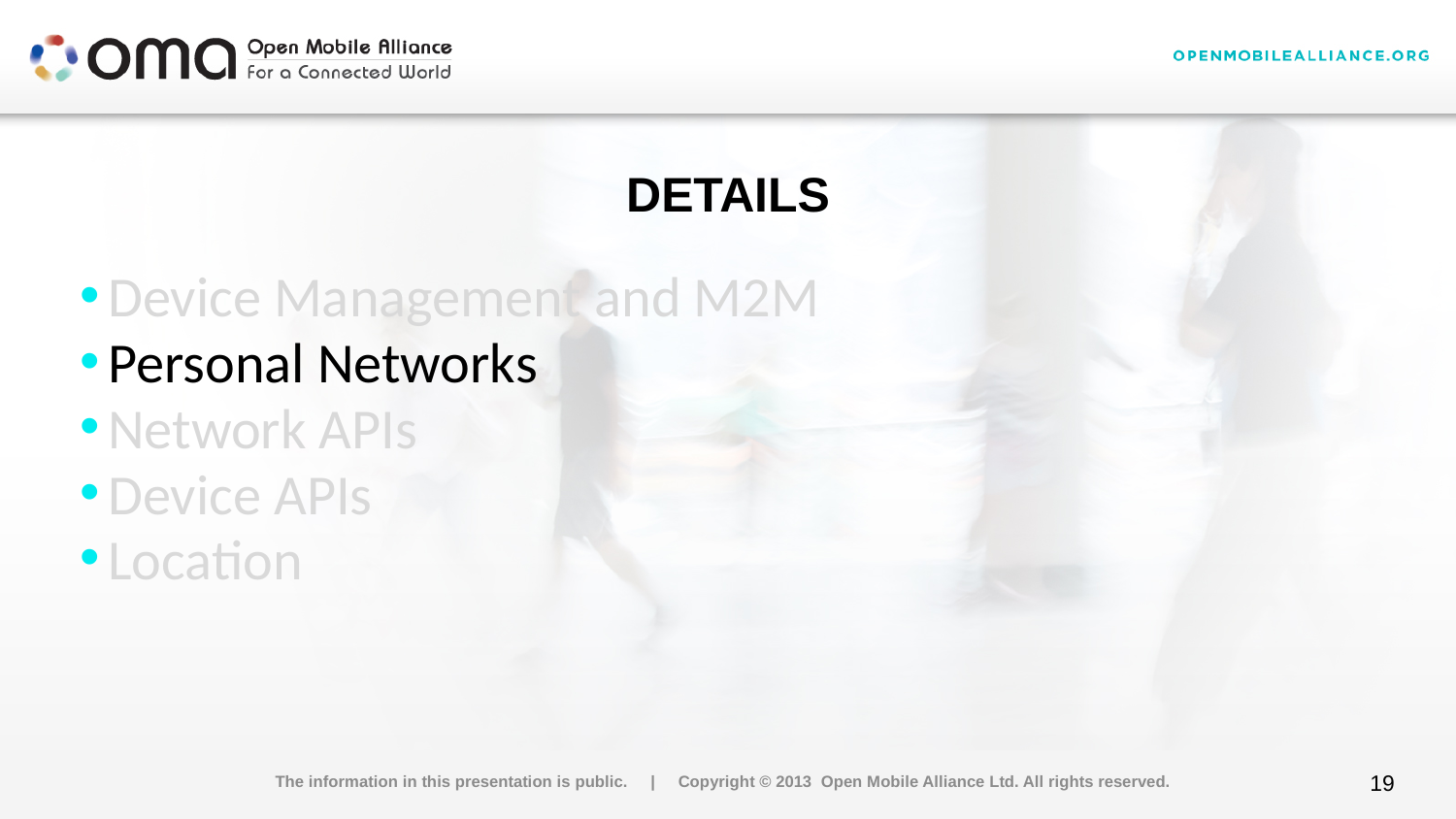

# details
Device Management and M2M
Personal Networks
Network APIs
Device APIs
Location

The information in this presentation is public.     |     Copyright © 2013  Open Mobile Alliance Ltd. All rights reserved.